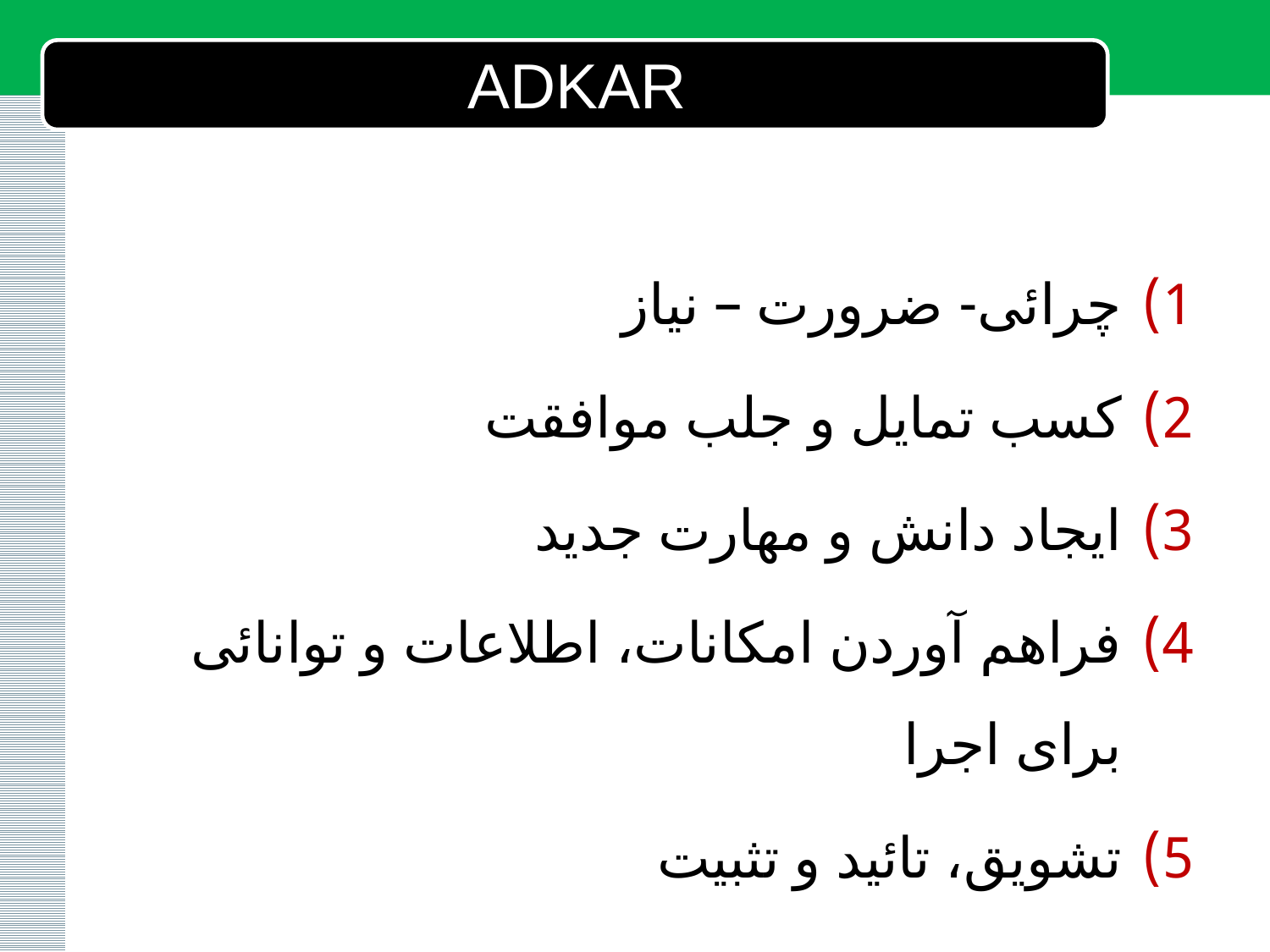

# ADKAR

چرائی- ضرورت – نیاز
کسب تمایل و جلب موافقت
ایجاد دانش و مهارت جدید
فراهم آوردن امکانات، اطلاعات و توانائی برای اجرا
تشویق، تائید و تثبیت